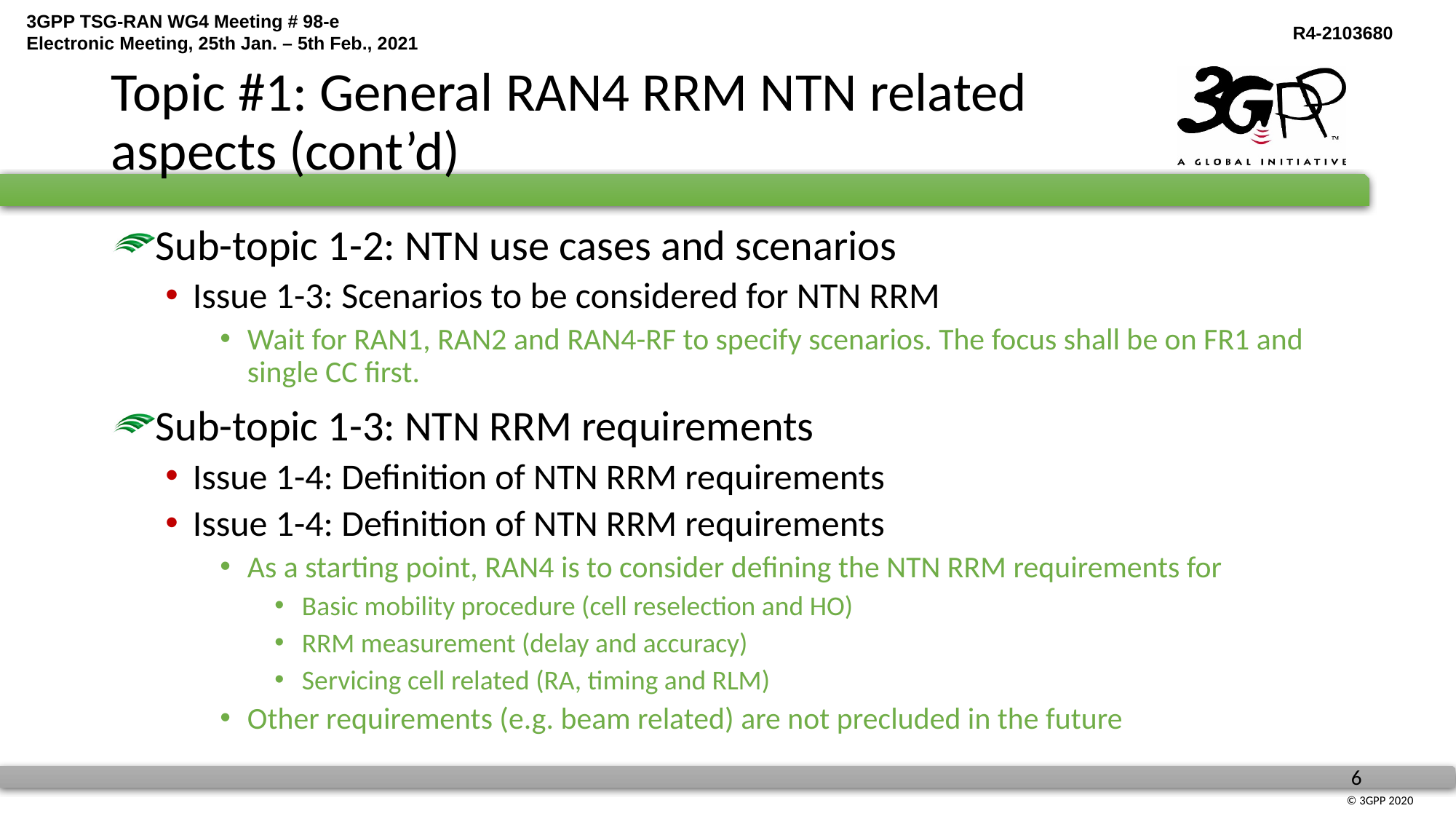

# Topic #1: General RAN4 RRM NTN related aspects (cont’d)
Sub-topic 1-2: NTN use cases and scenarios
Issue 1-3: Scenarios to be considered for NTN RRM
Wait for RAN1, RAN2 and RAN4-RF to specify scenarios. The focus shall be on FR1 and single CC first.
Sub-topic 1-3: NTN RRM requirements
Issue 1-4: Definition of NTN RRM requirements
Issue 1-4: Definition of NTN RRM requirements
As a starting point, RAN4 is to consider defining the NTN RRM requirements for
Basic mobility procedure (cell reselection and HO)
RRM measurement (delay and accuracy)
Servicing cell related (RA, timing and RLM)
Other requirements (e.g. beam related) are not precluded in the future